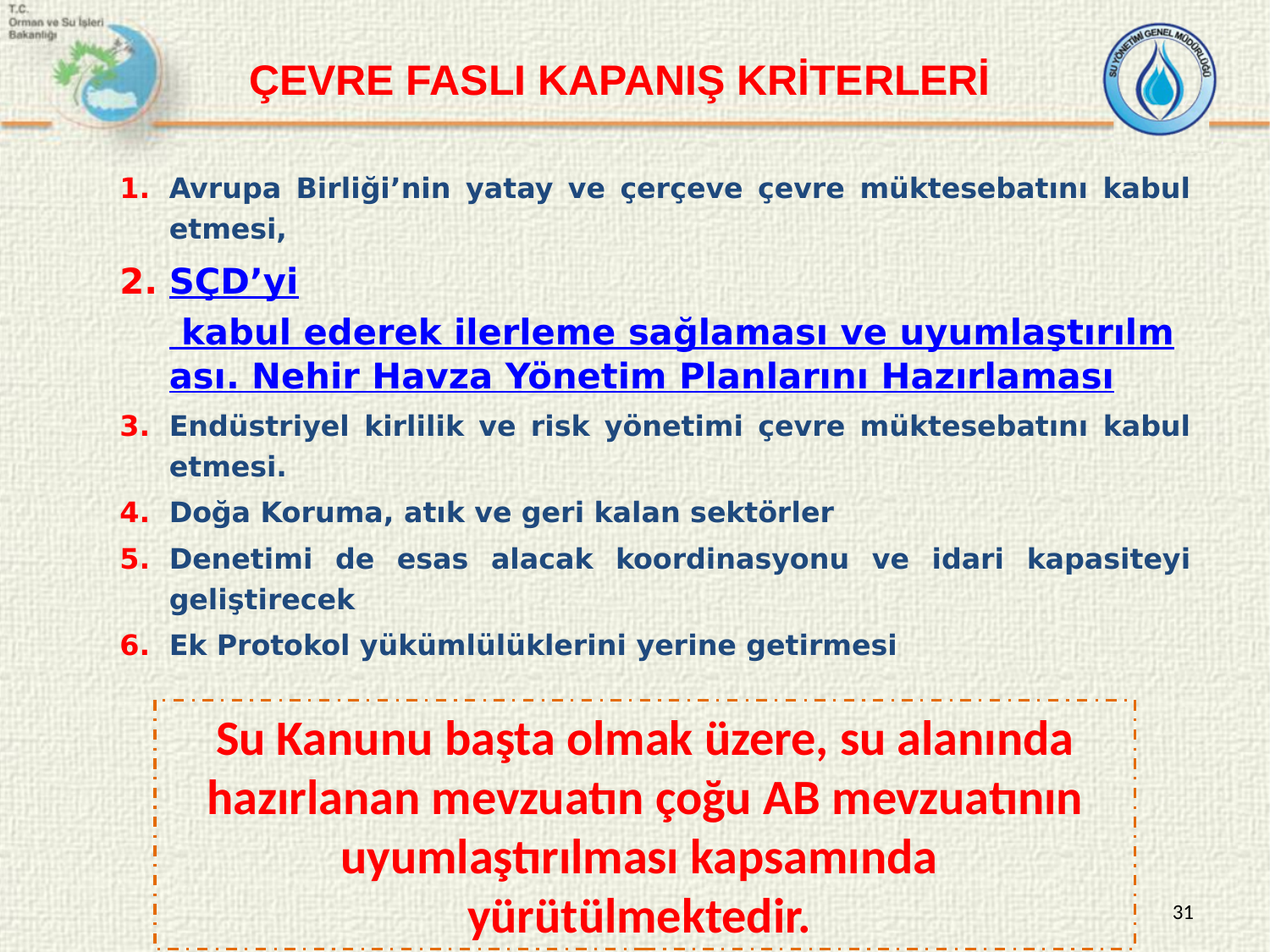

ÇEVRE FASLI KAPANIŞ KRİTERLERİ

Avrupa Birliği’nin yatay ve çerçeve çevre müktesebatını kabul etmesi,
SÇD’yi kabul ederek ilerleme sağlaması ve uyumlaştırılması. Nehir Havza Yönetim Planlarını Hazırlaması
Endüstriyel kirlilik ve risk yönetimi çevre müktesebatını kabul etmesi.
Doğa Koruma, atık ve geri kalan sektörler
Denetimi de esas alacak koordinasyonu ve idari kapasiteyi geliştirecek
Ek Protokol yükümlülüklerini yerine getirmesi

Su Kanunu başta olmak üzere, su alanında hazırlanan mevzuatın çoğu AB mevzuatının uyumlaştırılması kapsamında  yürütülmektedir.
31